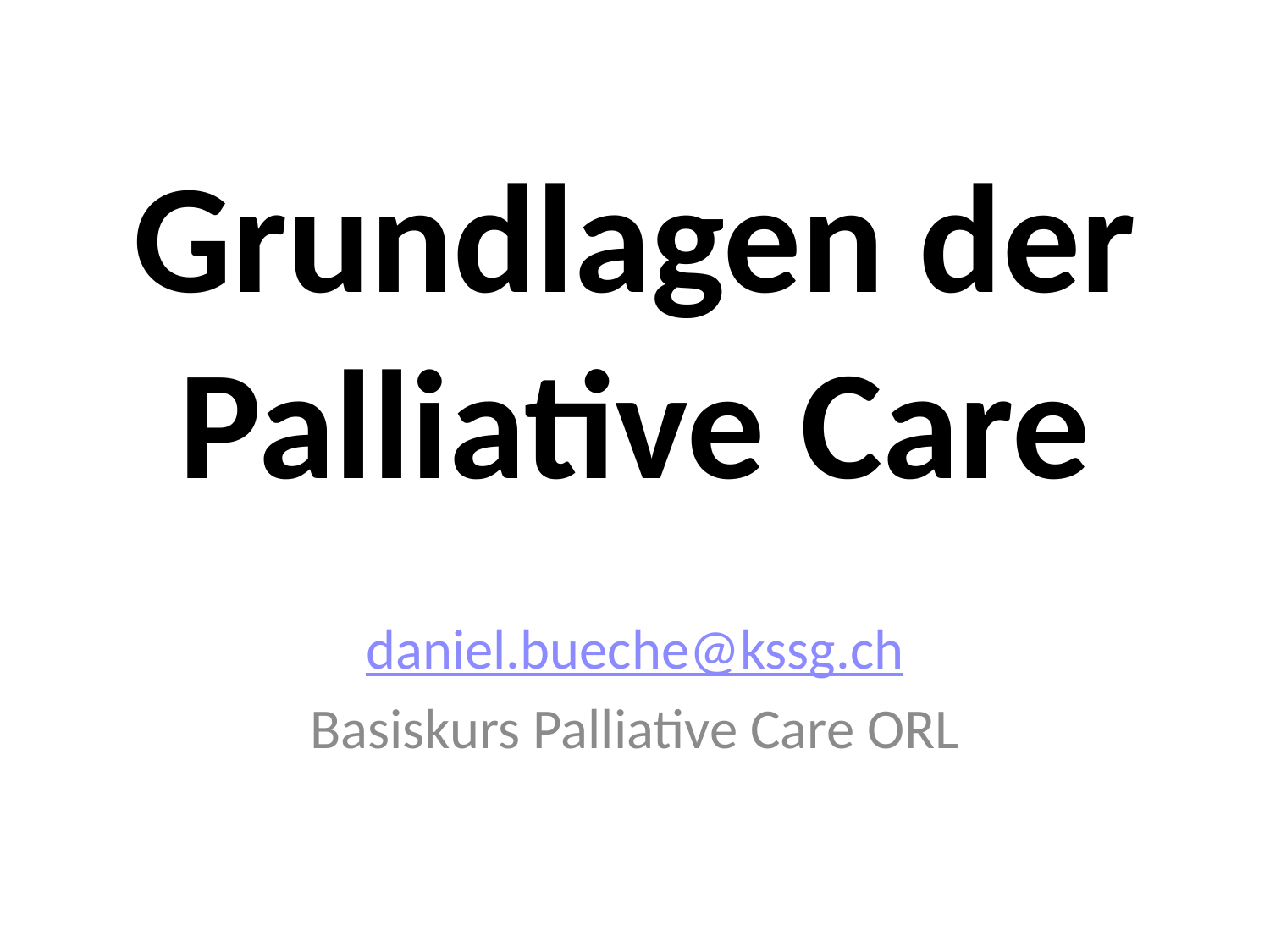

# Grundlagen der Palliative Care
daniel.bueche@kssg.ch
Basiskurs Palliative Care ORL